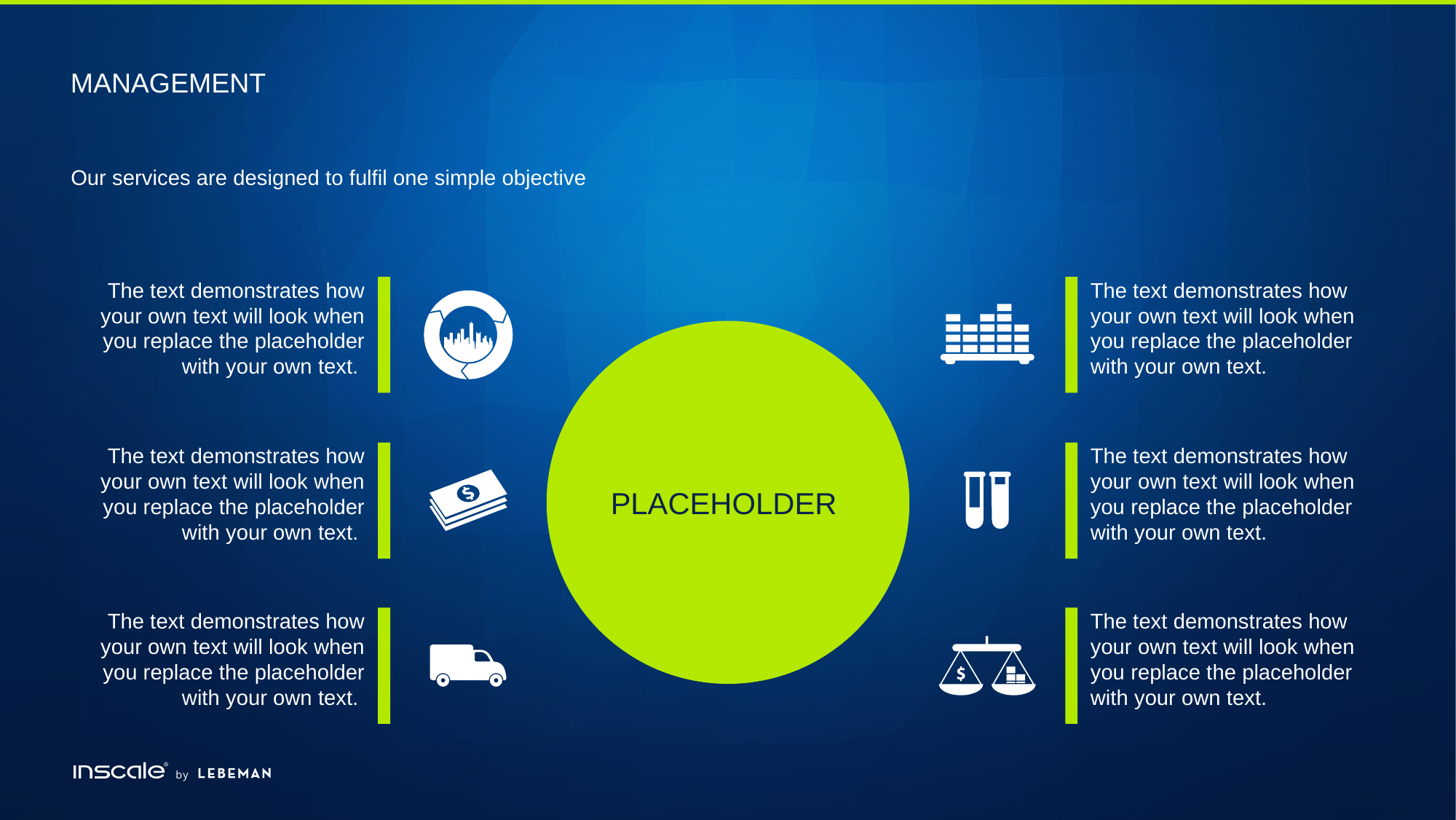

# Management

Our services are designed to fulfil one simple objective
The text demonstrates how your own text will look when you replace the placeholder with your own text.

The text demonstrates how your own text will look when you replace the placeholder with your own text.

placeholder

The text demonstrates how your own text will look when you replace the placeholder with your own text.

The text demonstrates how your own text will look when you replace the placeholder with your own text.

The text demonstrates how your own text will look when you replace the placeholder with your own text.

The text demonstrates how your own text will look when you replace the placeholder with your own text.